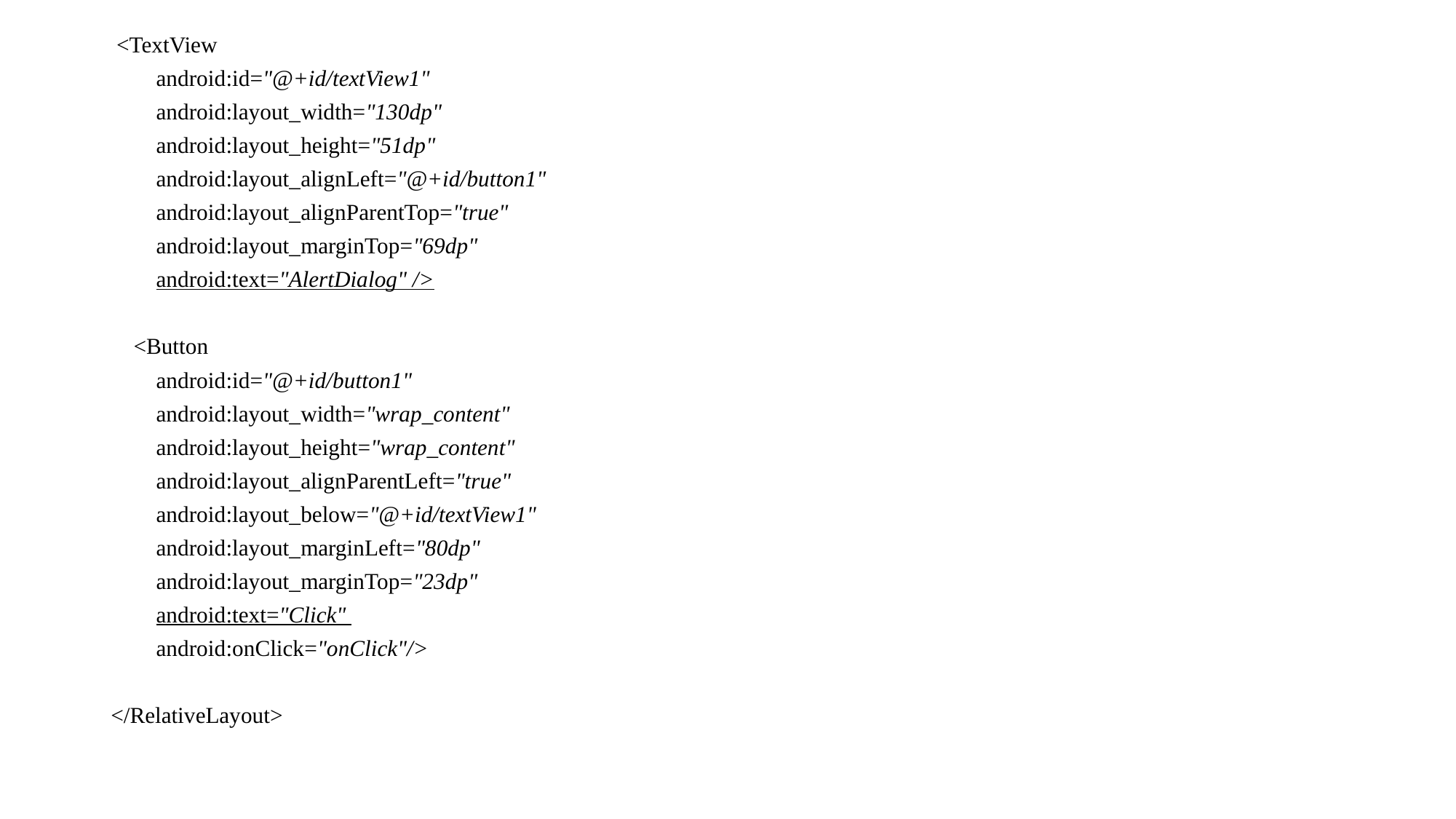

<TextView
        android:id="@+id/textView1"
        android:layout_width="130dp"
        android:layout_height="51dp"
        android:layout_alignLeft="@+id/button1"
        android:layout_alignParentTop="true"
        android:layout_marginTop="69dp"
        android:text="AlertDialog" />

    <Button
        android:id="@+id/button1"
        android:layout_width="wrap_content"
        android:layout_height="wrap_content"
        android:layout_alignParentLeft="true"
        android:layout_below="@+id/textView1"
        android:layout_marginLeft="80dp"
        android:layout_marginTop="23dp"
        android:text="Click"
        android:onClick="onClick"/>

</RelativeLayout>